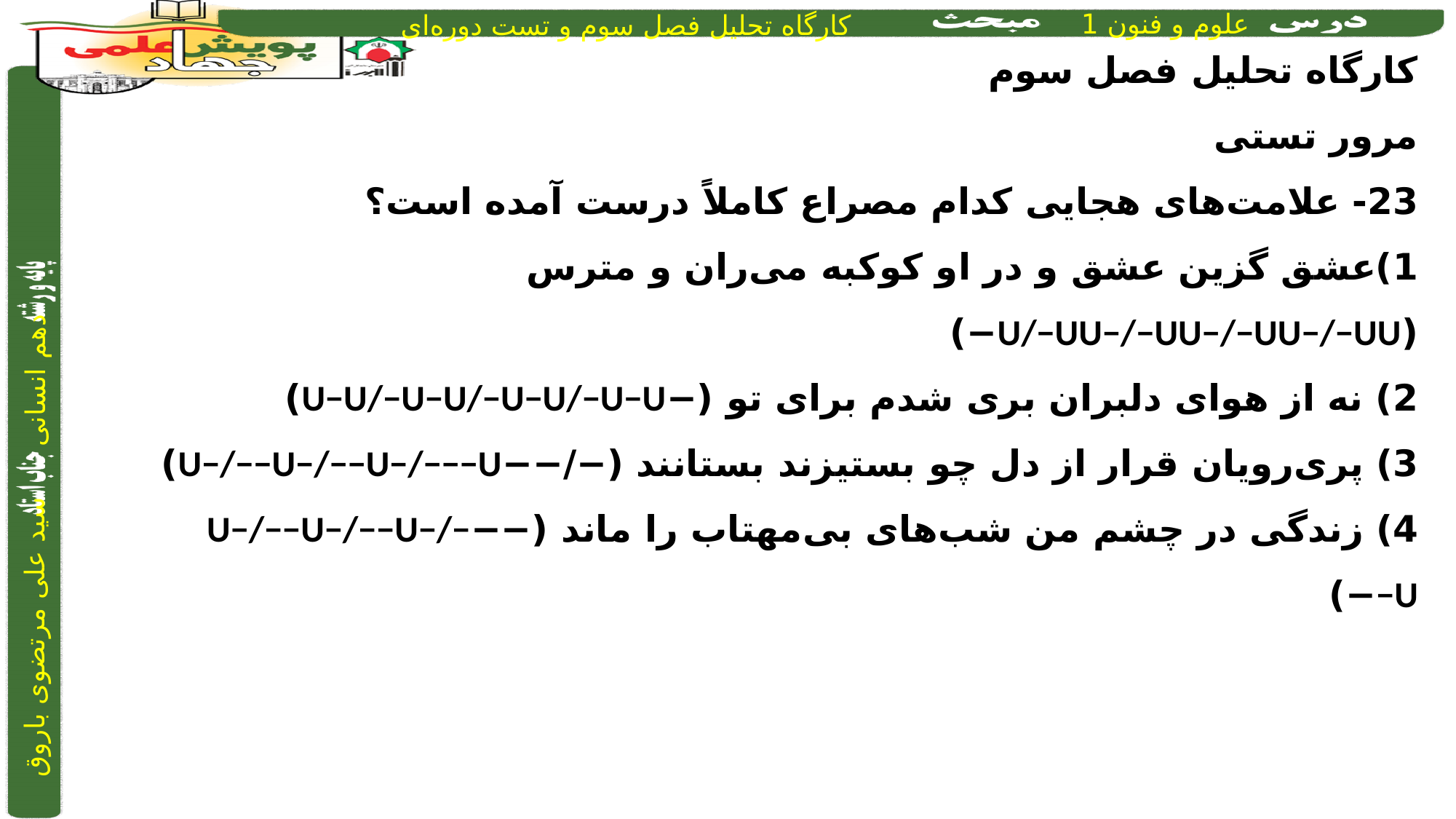

کارگاه تحلیل فصل سوم
مرور تستی
23- علامت‌های هجایی کدام مصراع کاملاً درست آمده است؟
1)عشق گزین عشق و در او کوکبه می‌ران و مترس (U/−UU−/−UU−/−UU−/−UU−)
2) نه از هوای دلبران بری شدم برای تو (−U−U/−U−U/−U−U/−U−U)
3) پری‌رویان قرار از دل چو بستیزند بستانند (−/−−U−/−−U−/−−U−/−−−U)
4) زندگی در چشم من شب‌های بی‌مهتاب را ماند (−−U−/−−U−/−−U−/−−U−)